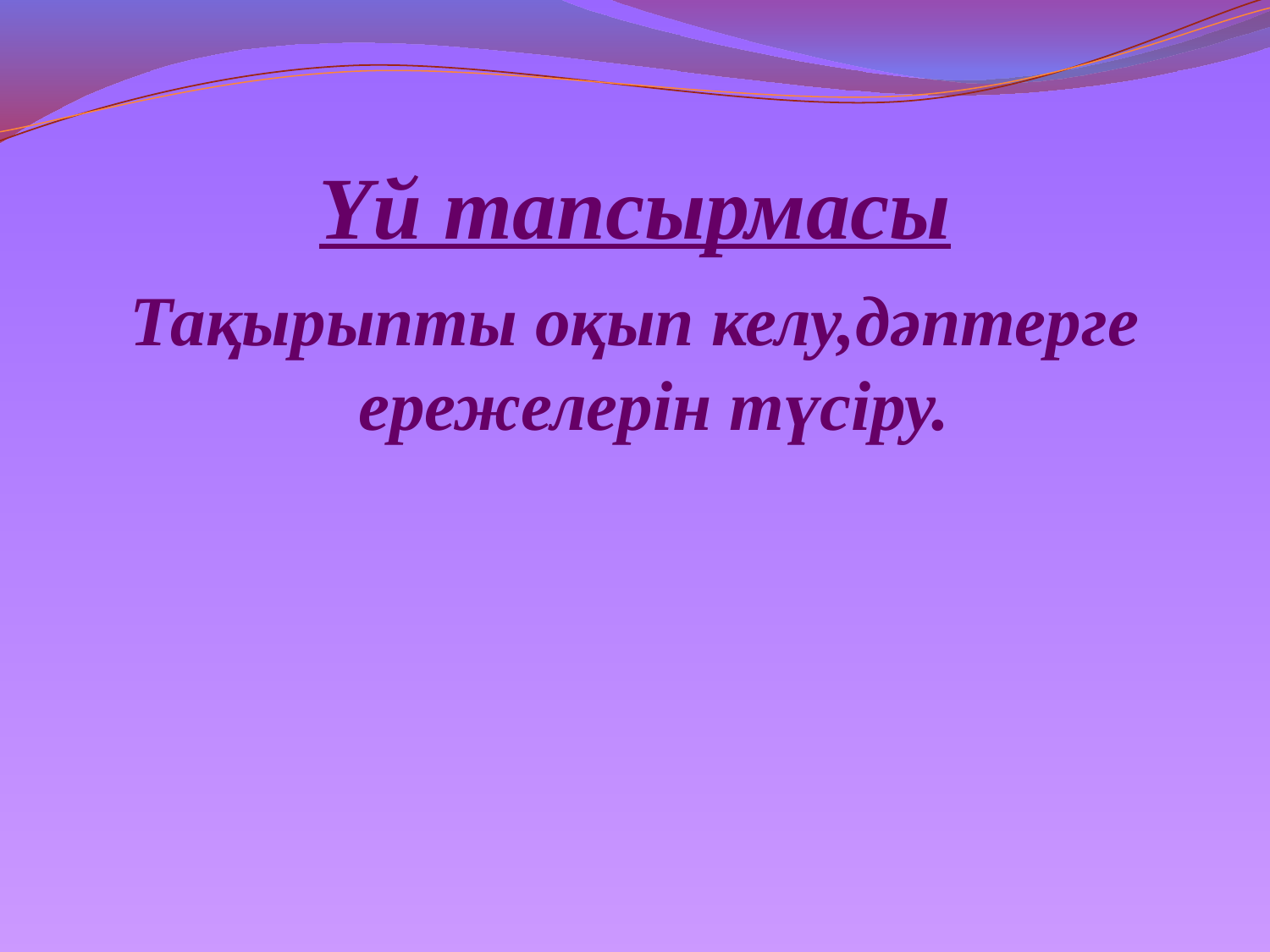

# Үй тапсырмасы
Тақырыпты оқып келу,дәптерге ережелерін түсіру.